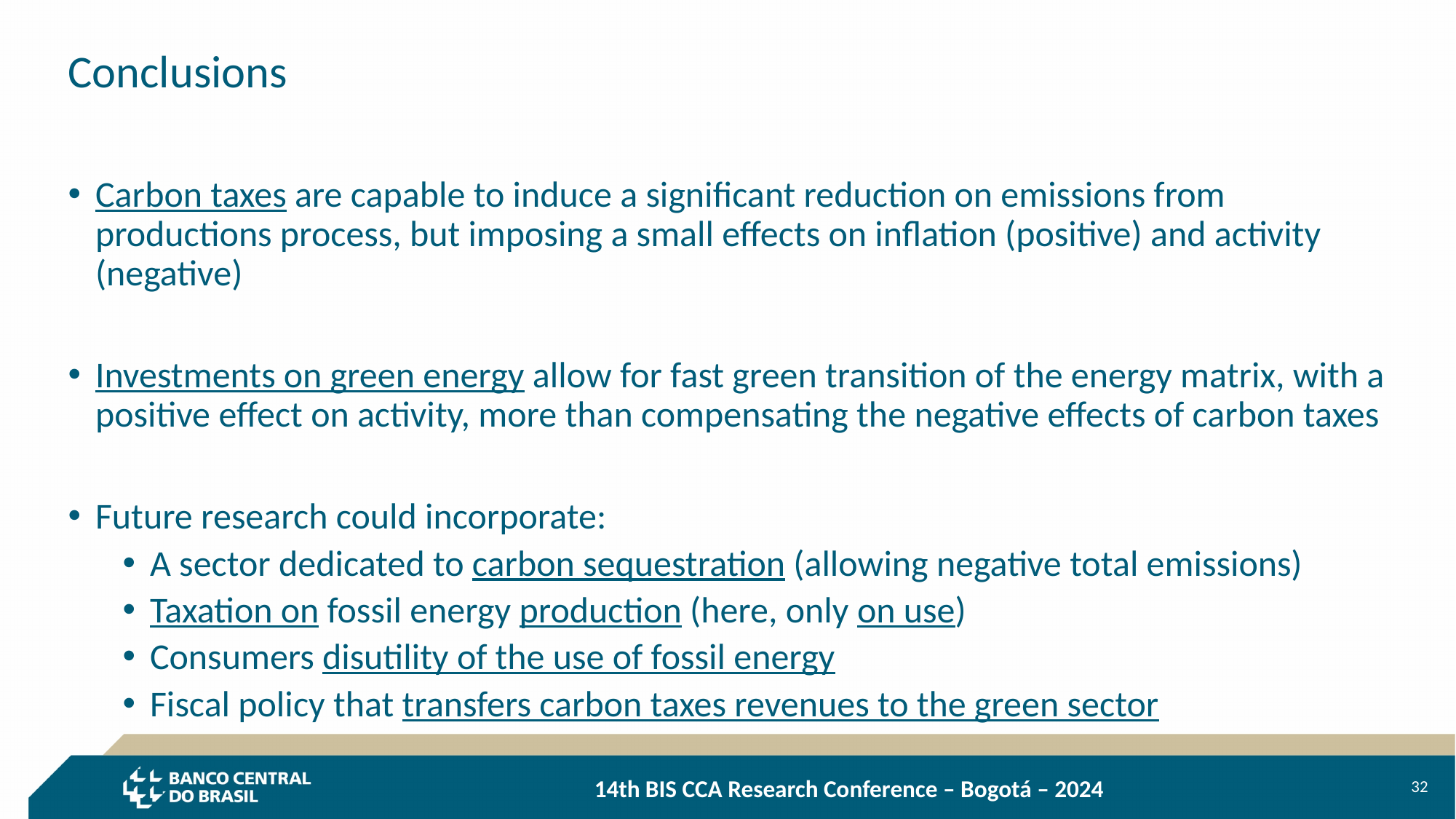

# Conclusions
Carbon taxes are capable to induce a significant reduction on emissions from productions process, but imposing a small effects on inflation (positive) and activity (negative)

Investments on green energy allow for fast green transition of the energy matrix, with a positive effect on activity, more than compensating the negative effects of carbon taxes

Future research could incorporate:
A sector dedicated to carbon sequestration (allowing negative total emissions)
Taxation on fossil energy production (here, only on use)
Consumers disutility of the use of fossil energy
Fiscal policy that transfers carbon taxes revenues to the green sector
32
									14th BIS CCA Research Conference – Bogotá – 2024